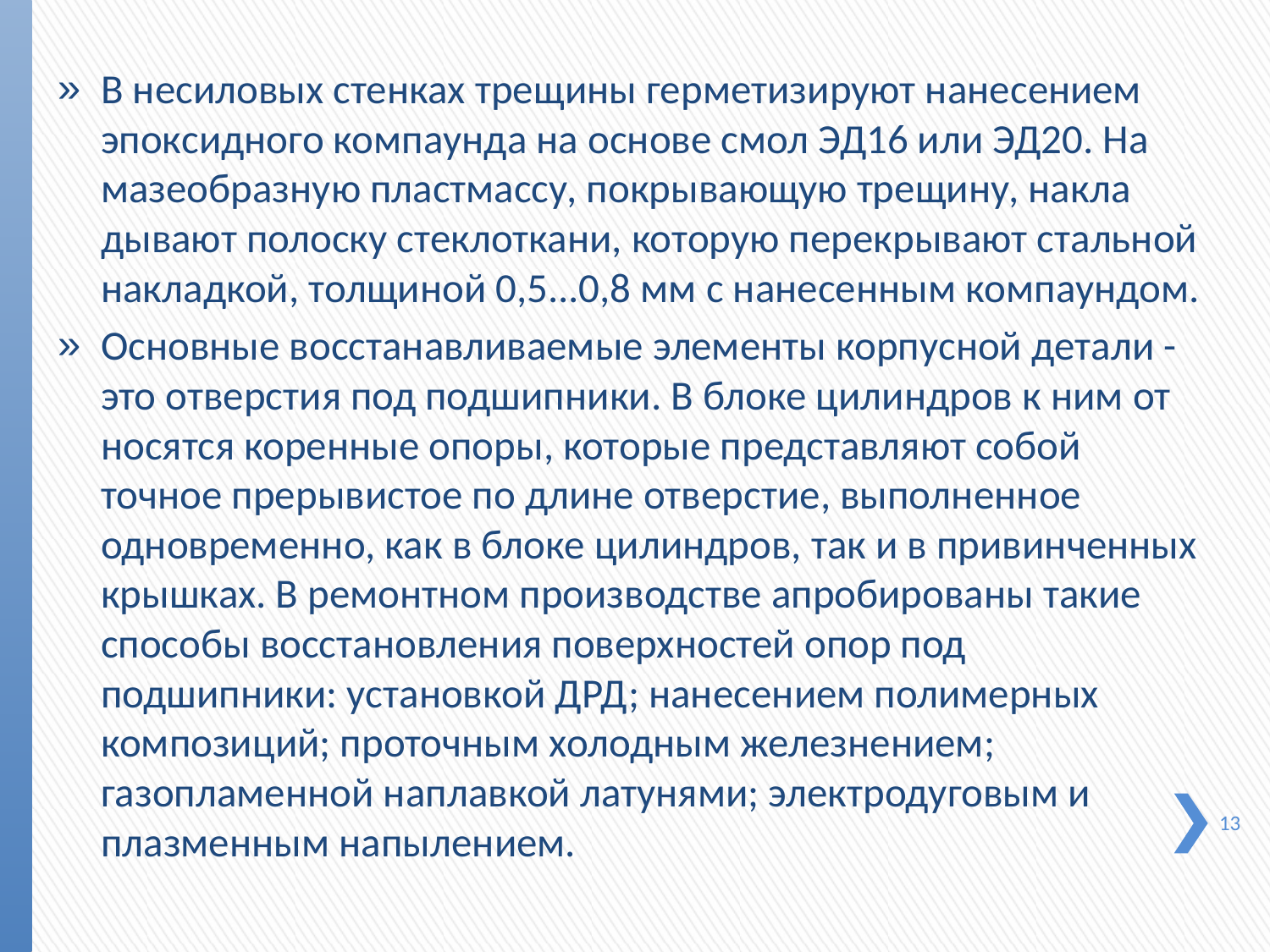

В несиловых стенках трещины герметизируют нанесением эпоксидного компаунда на основе смол ЭД16 или ЭД20. На мазеобразную пластмассу, покрывающую трещину, накла­дывают полоску стеклоткани, которую перекрывают стальной накладкой, толщиной 0,5...0,8 мм с нанесенным компаундом.
Основные восстанавливаемые элементы корпусной детали - это отверстия под подшипники. В блоке цилиндров к ним от­носятся коренные опоры, которые представляют собой точное прерывистое по длине отверстие, выполненное одновременно, как в блоке цилиндров, так и в привинченных крышках. В ре­монтном производстве апробированы такие способы восста­новления поверхностей опор под подшипники: установкой ДРД; нанесением полимерных композиций; проточным хо­лодным железнением; газопламенной наплавкой латунями; электродуговым и плазменным напылением.
13